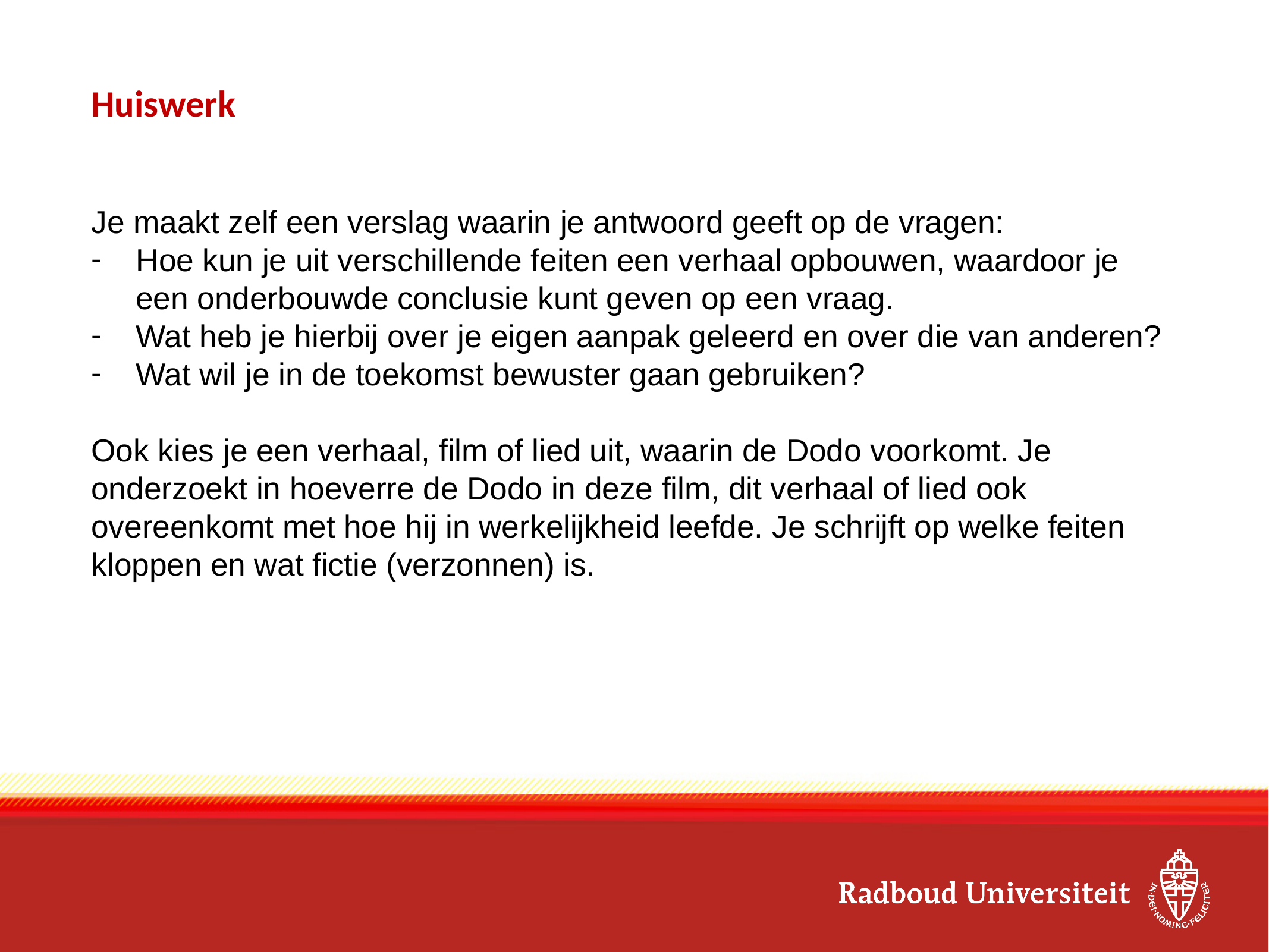

# Huiswerk

Je maakt zelf een verslag waarin je antwoord geeft op de vragen:
Hoe kun je uit verschillende feiten een verhaal opbouwen, waardoor je een onderbouwde conclusie kunt geven op een vraag.
Wat heb je hierbij over je eigen aanpak geleerd en over die van anderen?
Wat wil je in de toekomst bewuster gaan gebruiken?

Ook kies je een verhaal, film of lied uit, waarin de Dodo voorkomt. Je onderzoekt in hoeverre de Dodo in deze film, dit verhaal of lied ook overeenkomt met hoe hij in werkelijkheid leefde. Je schrijft op welke feiten kloppen en wat fictie (verzonnen) is.